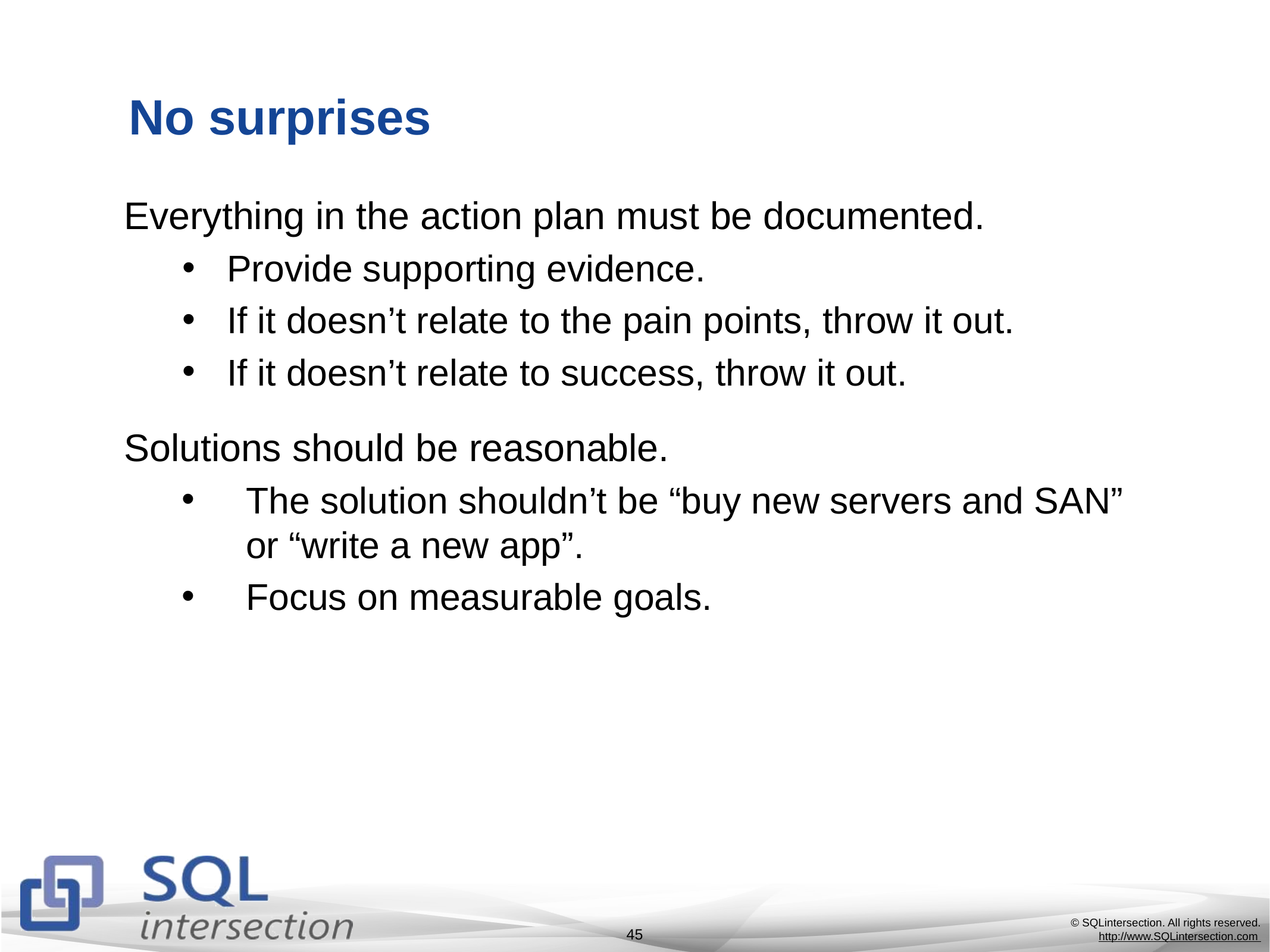

# No surprises
Everything in the action plan must be documented.
Provide supporting evidence.
If it doesn’t relate to the pain points, throw it out.
If it doesn’t relate to success, throw it out.
Solutions should be reasonable.
The solution shouldn’t be “buy new servers and SAN” or “write a new app”.
Focus on measurable goals.